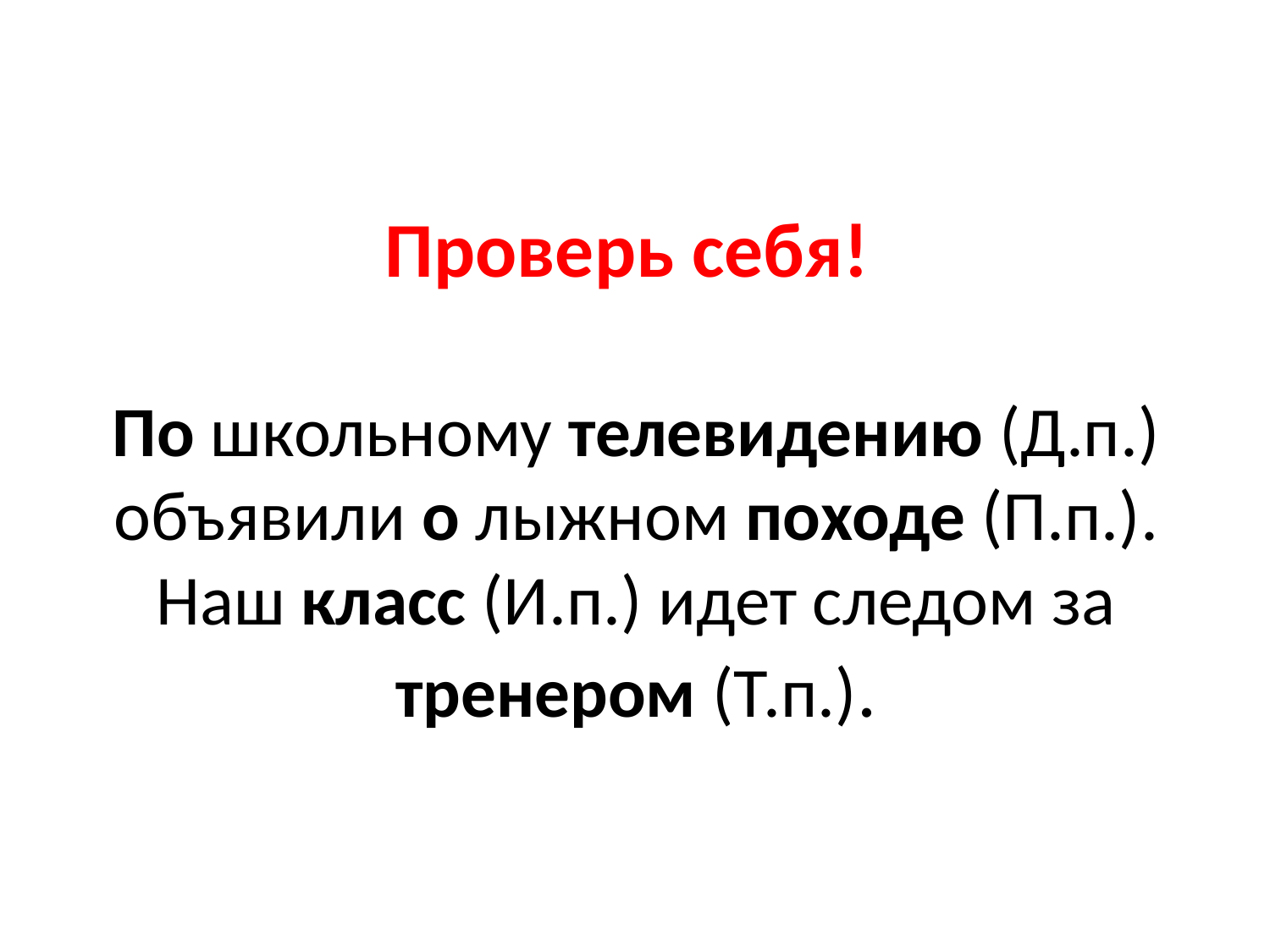

# Проверь себя! По школьному телевидению (Д.п.) объявили о лыжном походе (П.п.). Наш класс (И.п.) идет следом за тренером (Т.п.).